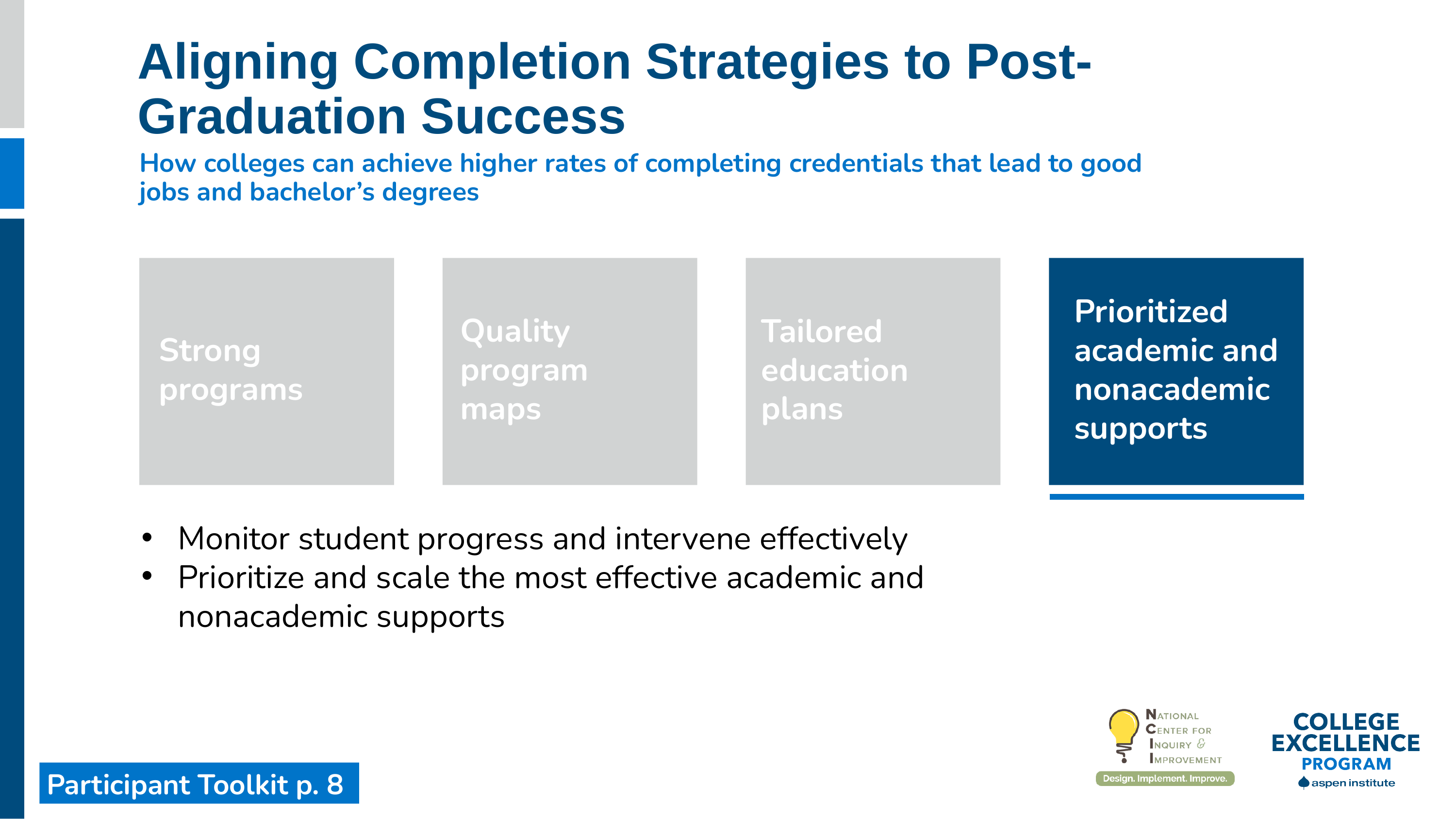

Aligning Completion Strategies to Post-Graduation Success
How colleges can achieve higher rates of completing credentials that lead to good jobs and bachelor’s degrees

Strong programs
Prioritized academic and nonacademic supports
Quality program maps
Tailored education plans
Monitor student progress and intervene effectively
Prioritize and scale the most effective academic and nonacademic supports
Participant Toolkit p. 8